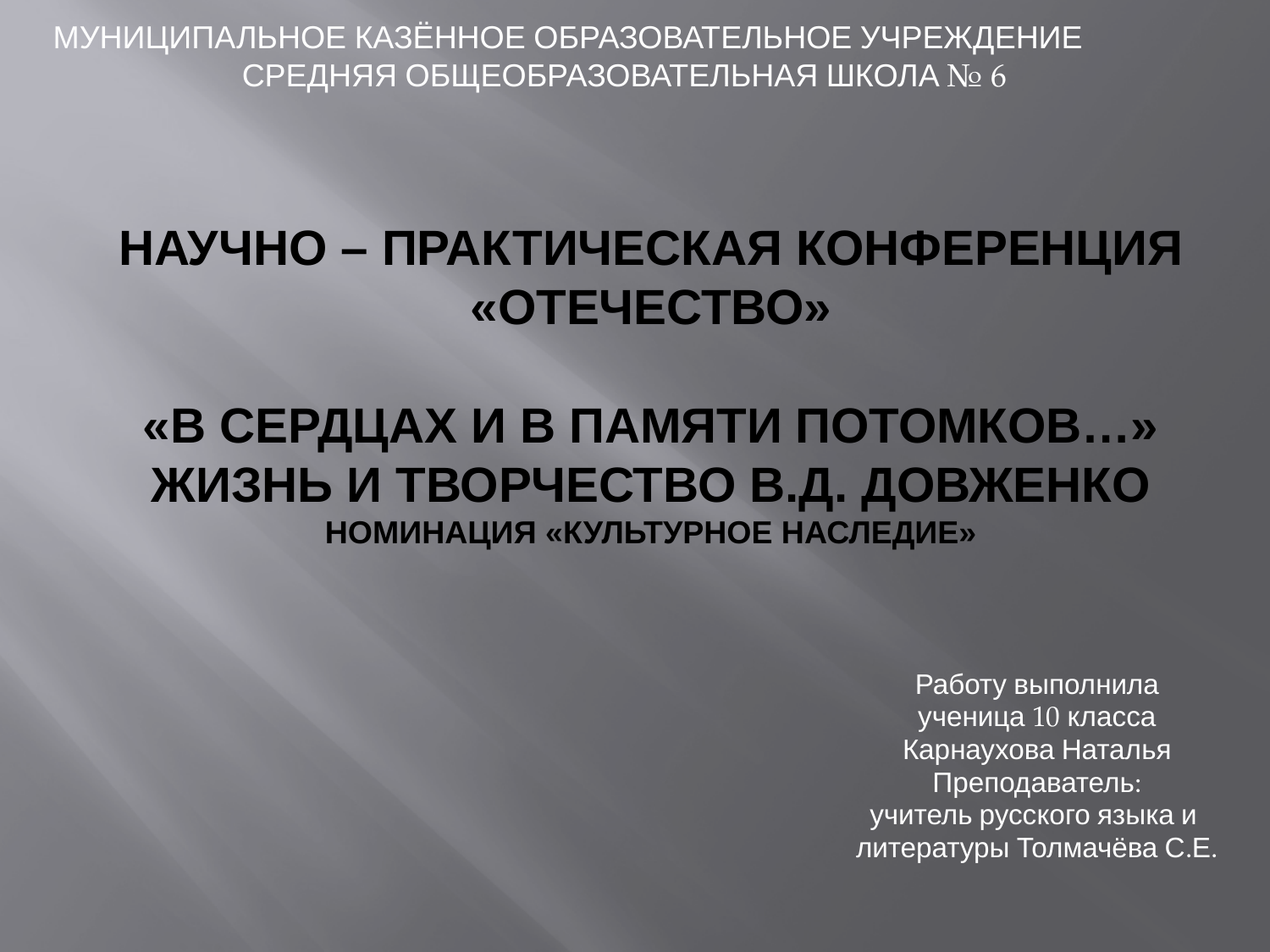

МУНИЦИПАЛЬНОЕ КАЗЁННОЕ ОБРАЗОВАТЕЛЬНОЕ УЧРЕЖДЕНИЕ               СРЕДНЯЯ ОБЩЕОБРАЗОВАТЕЛЬНАЯ ШКОЛА № 6
# Научно – практическая конференция «ОТЕЧЕСТВО» «В сердцах и в памяти потомков…» Жизнь и творчество В.Д. Довженко Номинация «Культурное наследие»
Работу выполнила
ученица 10 класса
Карнаухова Наталья
Преподаватель:
учитель русского языка и
литературы Толмачёва С.Е.